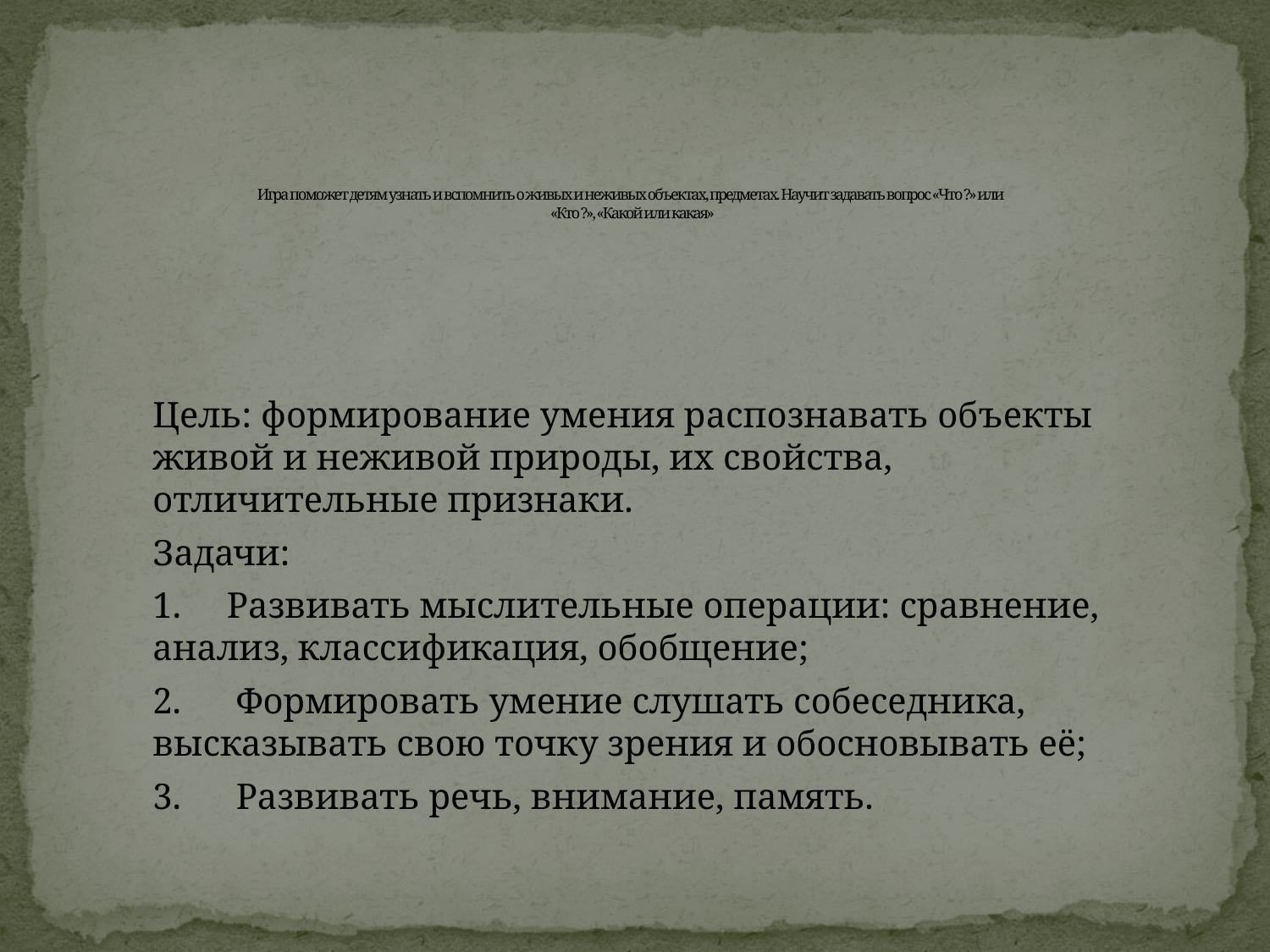

# Игра поможет детям узнать и вспомнить о живых и неживых объектах, предметах. Научит задавать вопрос «Что ?» или «Кто ?», «Какой или какая»
Цель: формирование умения распознавать объекты   живой и неживой природы, их свойства, отличительные признаки.
Задачи:
1.     Развивать мыслительные операции: сравнение, анализ, классификация, обобщение;
2.      Формировать умение слушать собеседника, высказывать свою точку зрения и обосновывать её;
3.      Развивать речь, внимание, память.